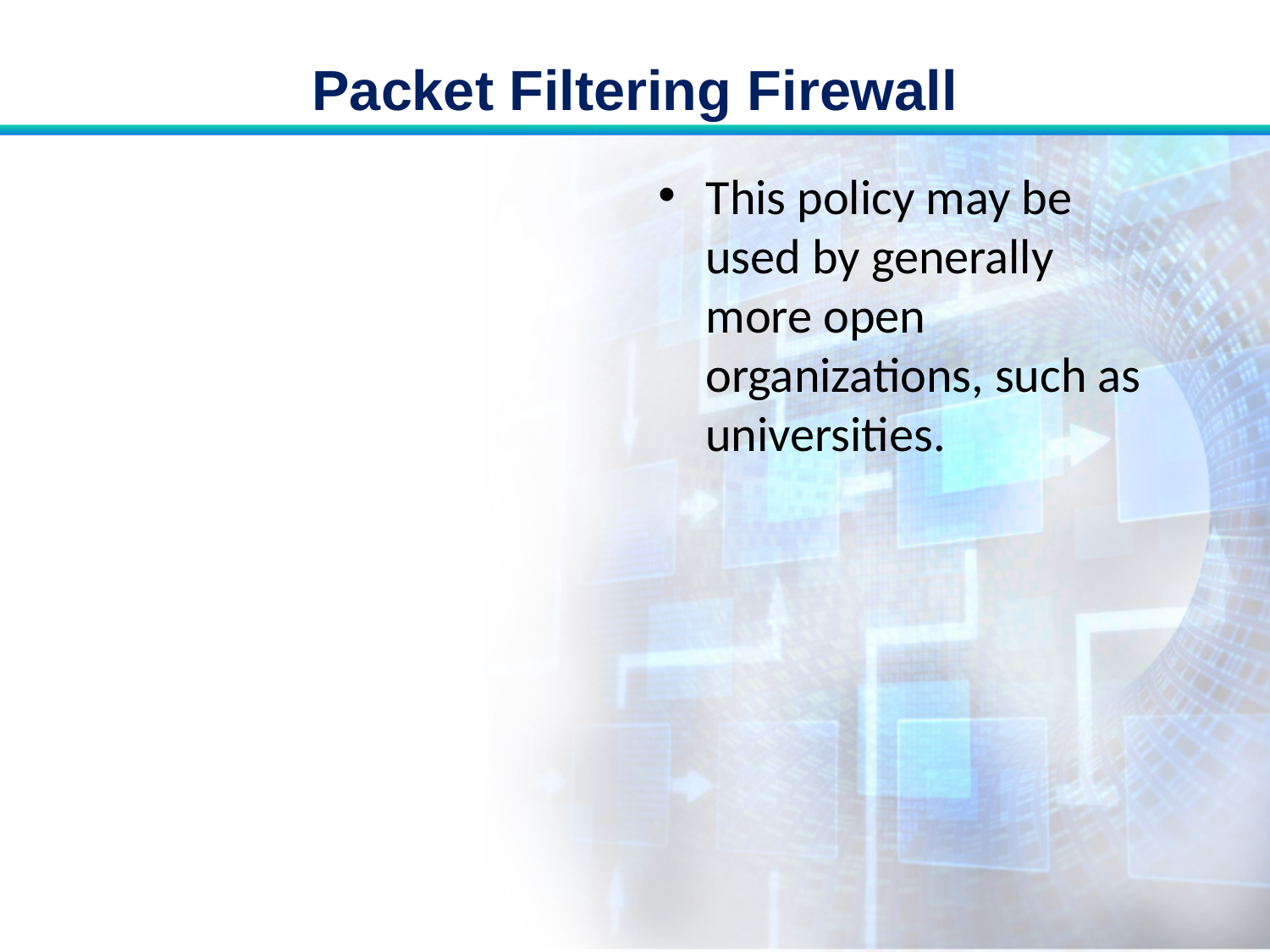

# Packet Filtering Firewall
This policy may be used by generally more open organizations, such as universities.